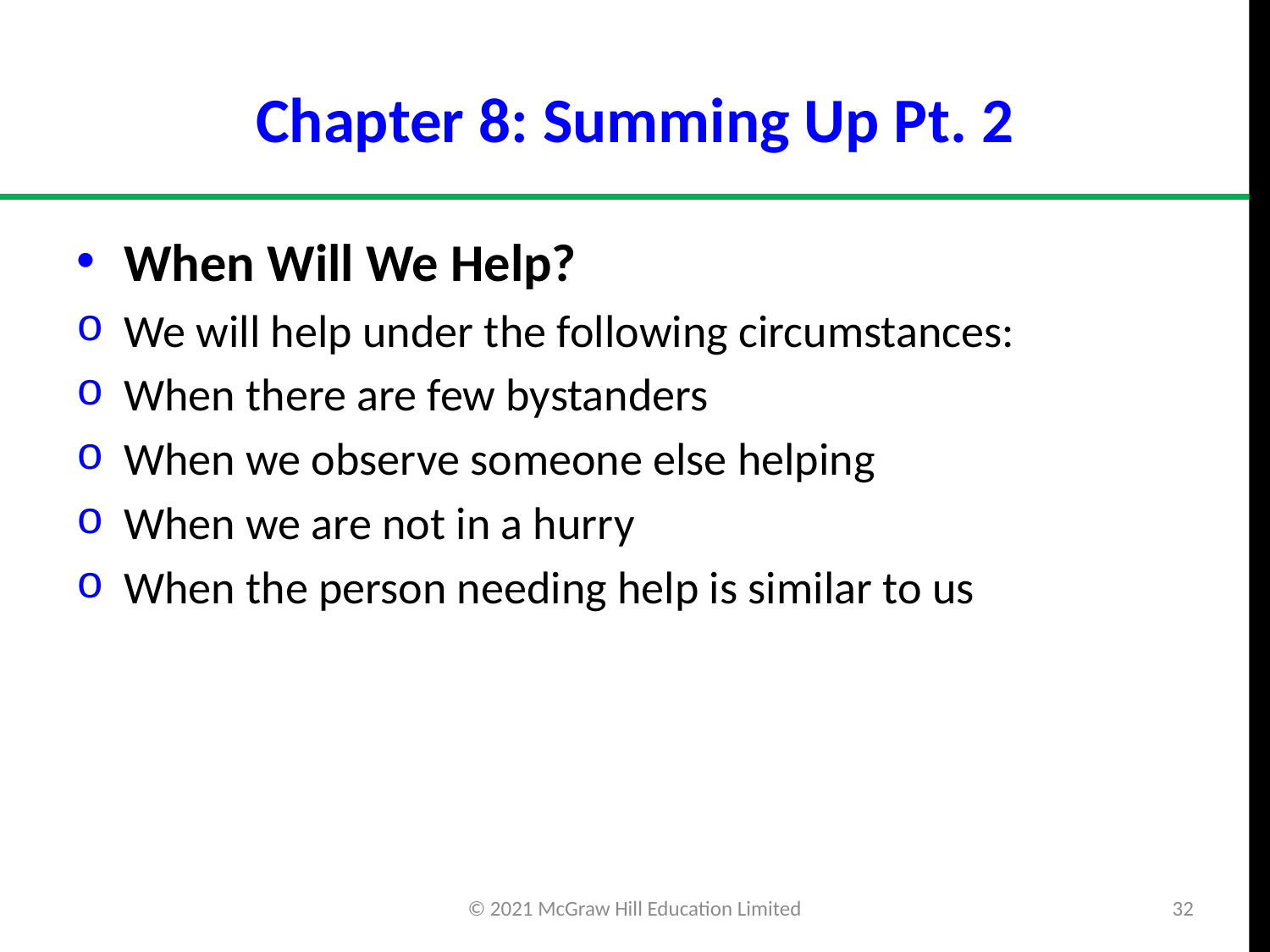

# Chapter 8: Summing Up Pt. 2
When Will We Help?
We will help under the following circumstances:
When there are few bystanders
When we observe someone else helping
When we are not in a hurry
When the person needing help is similar to us
© 2021 McGraw Hill Education Limited
32